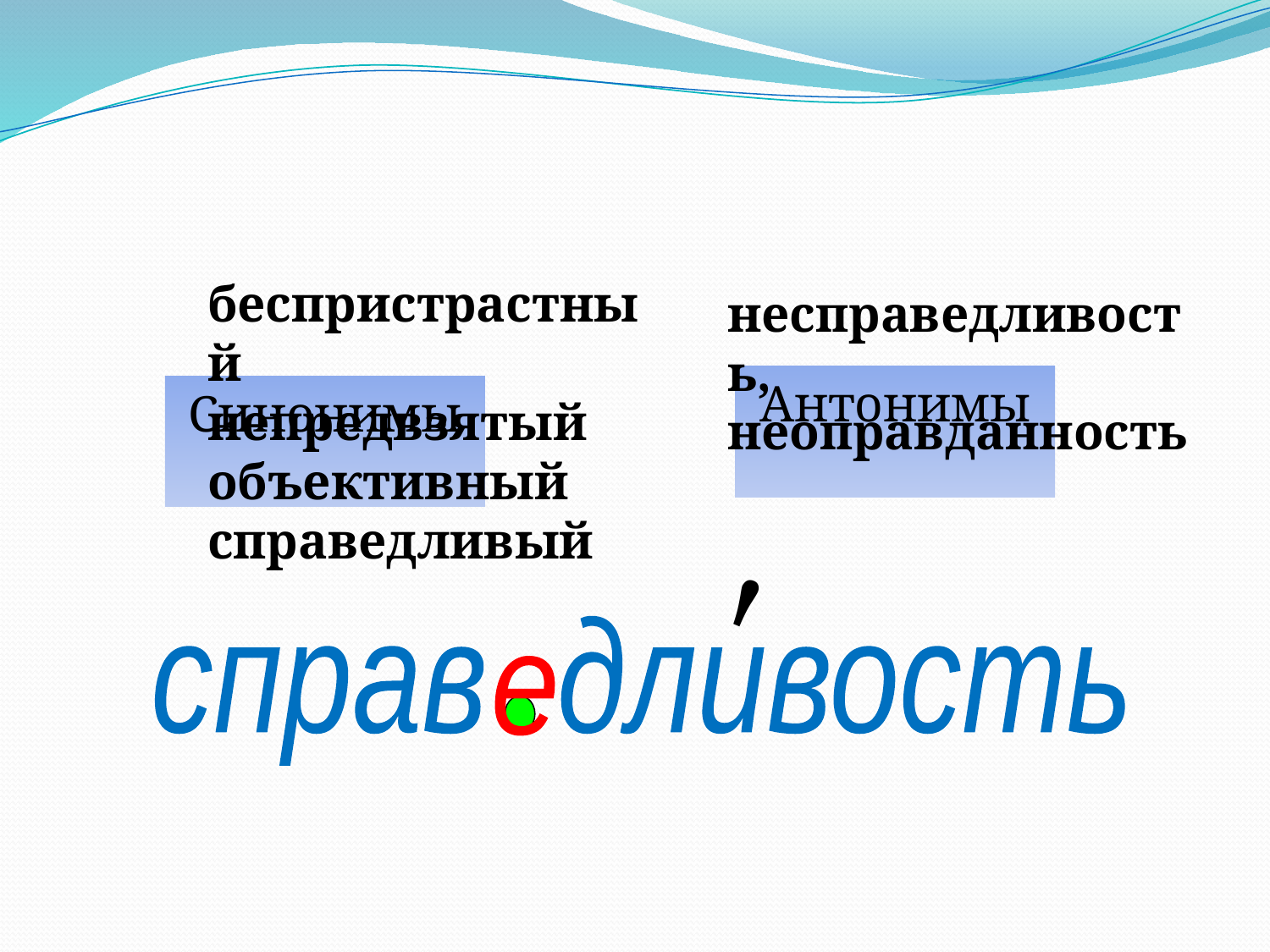

беспристрастный
непредвзятый
объективный
справедливый
несправедливость, неоправданность
Антонимы

Синонимы

′
справ  дливость
е